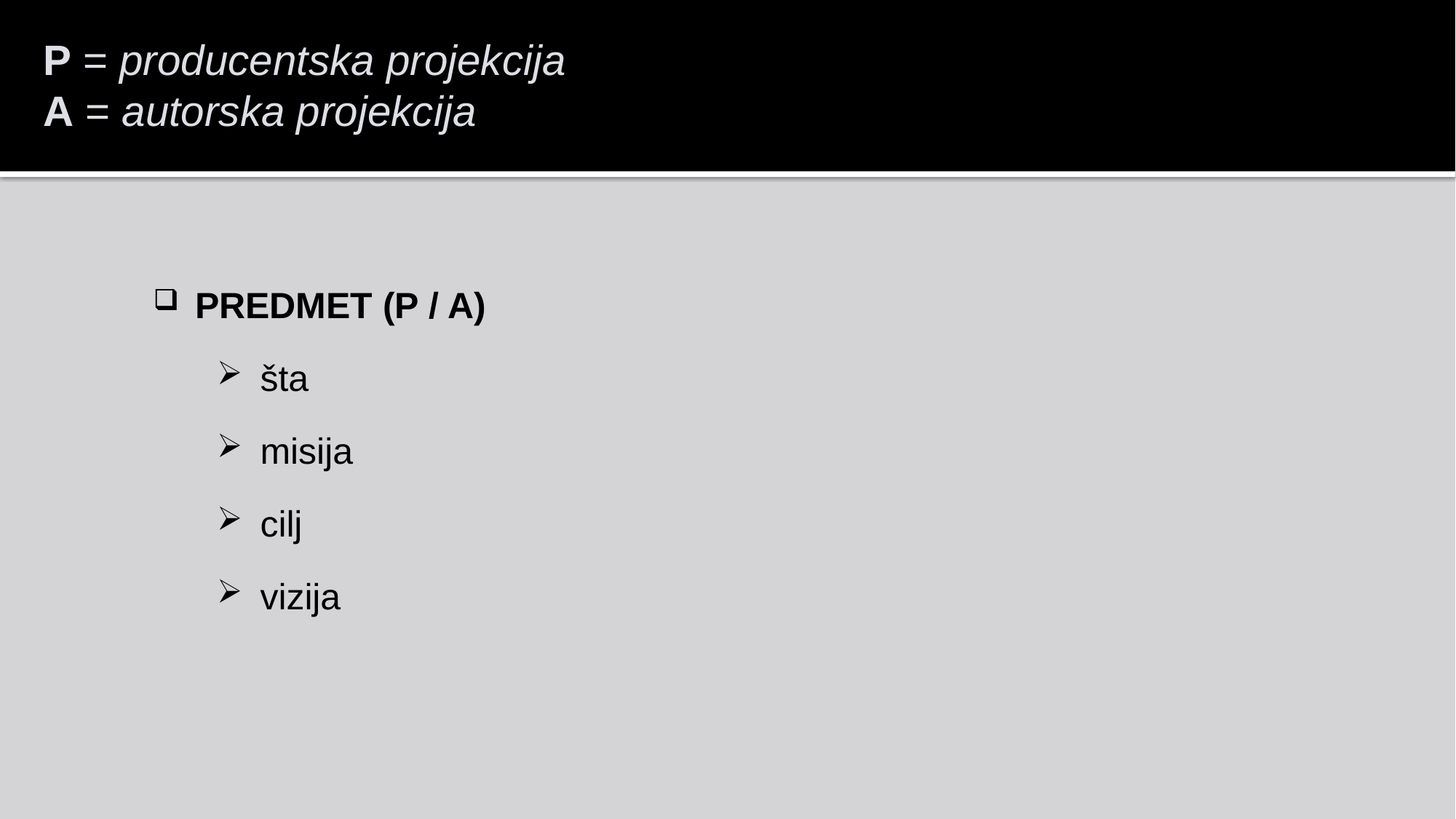

P = producentska projekcija
A = autorska projekcija

PREDMET (P / A)
šta
misija
cilj
vizija